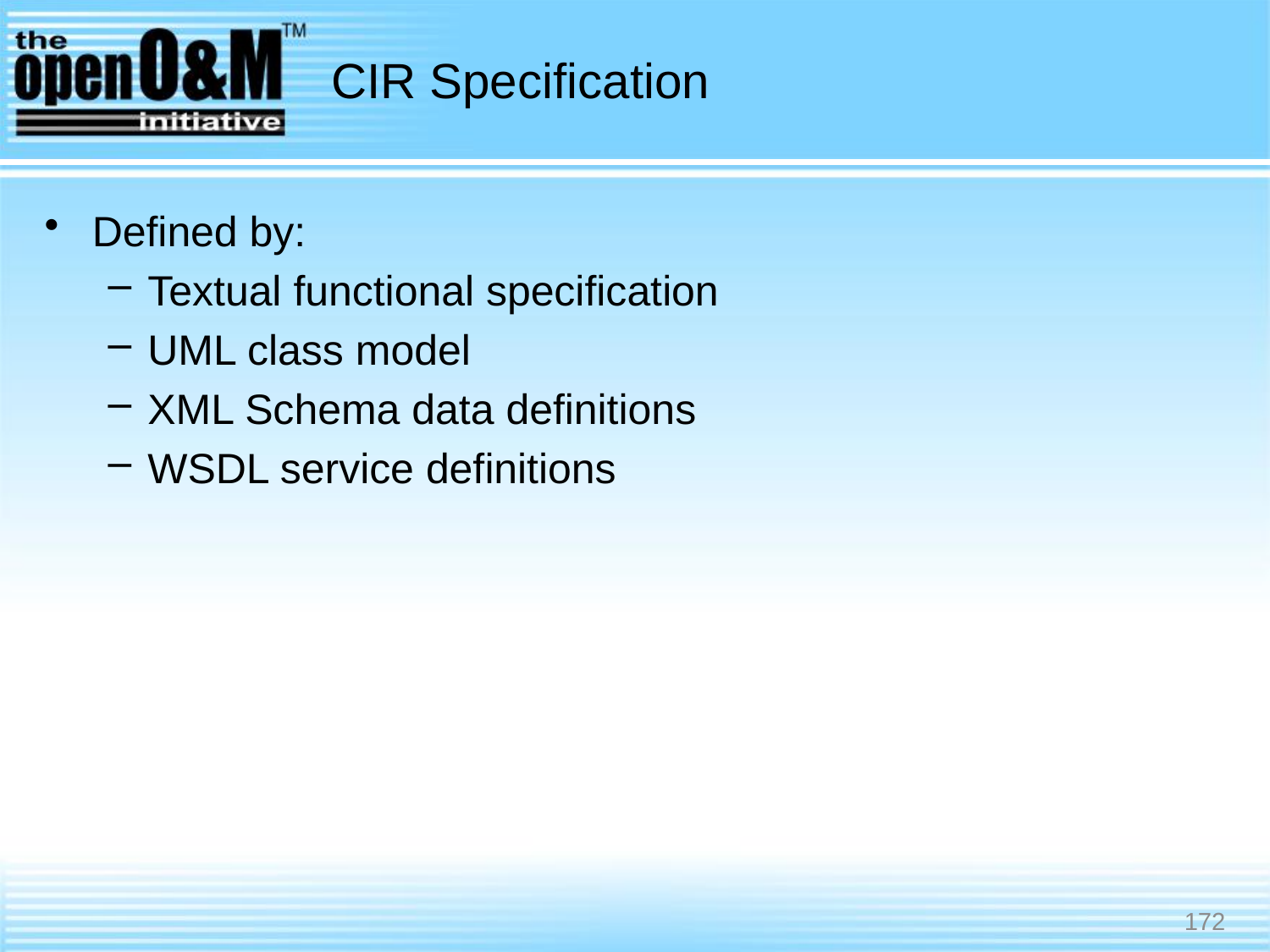

# CIR Specification
Defined by:
Textual functional specification
UML class model
XML Schema data definitions
WSDL service definitions

172